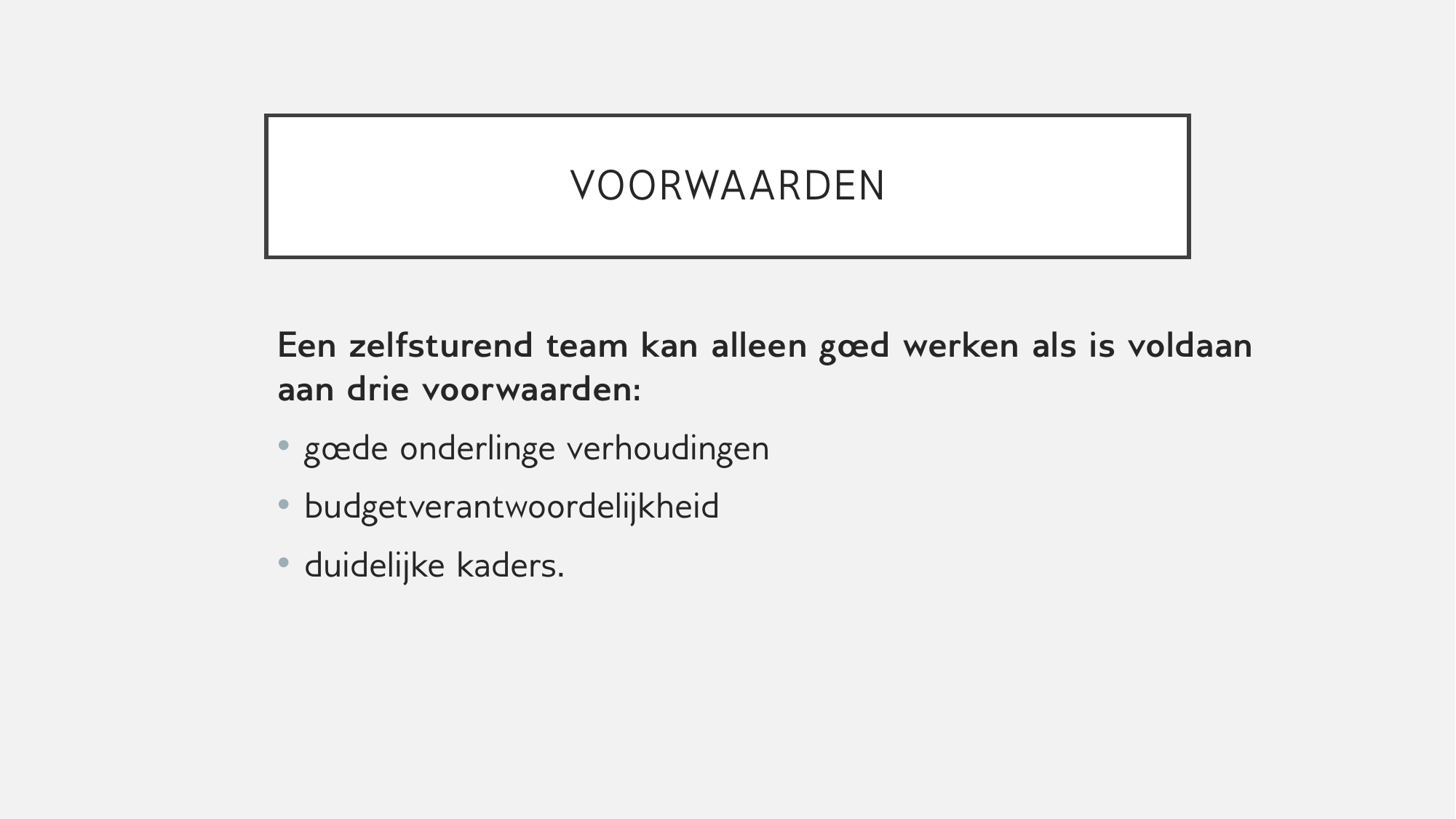

# voorwaarden
Een zelfsturend team kan alleen goed werken als is voldaan aan drie voorwaarden:
goede onderlinge verhoudingen
budgetverantwoordelijkheid
duidelijke kaders.